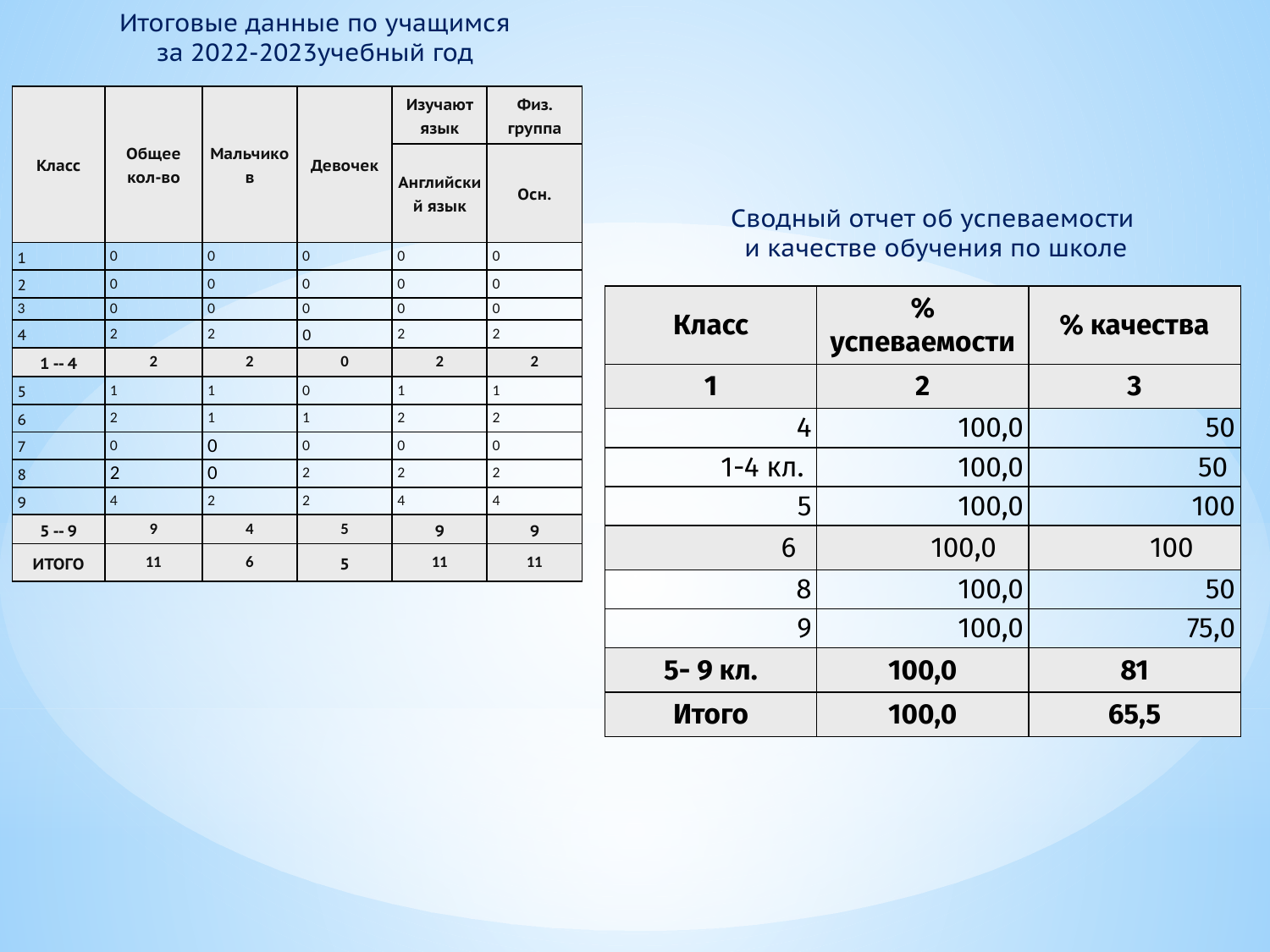

# Итоговые данные по учащимся за 2022-2023учебный год

| Класс | Общее кол-во | Мальчиков | Девочек | Изучают язык | Физ. группа |
| --- | --- | --- | --- | --- | --- |
|  |  |  |  | Английский язык | Осн. |
| 1 | 0 | 0 | 0 | 0 | 0 |
| 2 | 0 | 0 | 0 | 0 | 0 |
| 3 | 0 | 0 | 0 | 0 | 0 |
| 4 | 2 | 2 | 0 | 2 | 2 |
| 1 -- 4 | 2 | 2 | 0 | 2 | 2 |
| 5 | 1 | 1 | 0 | 1 | 1 |
| 6 | 2 | 1 | 1 | 2 | 2 |
| 7 | 0 | 0 | 0 | 0 | 0 |
| 8 | 2 | 0 | 2 | 2 | 2 |
| 9 | 4 | 2 | 2 | 4 | 4 |
| 5 -- 9 | 9 | 4 | 5 | 9 | 9 |
| ИТОГО | 11 | 6 | 5 | 11 | 11 |
Сводный отчет об успеваемости
 и качестве обучения по школе
| Класс | % успеваемости | % качества |
| --- | --- | --- |
| 1 | 2 | 3 |
| 4 | 100,0 | 50 |
| 1-4 кл. | 100,0 | 50 |
| 5 | 100,0 | 100 |
| 6 | 100,0 | 100 |
| 8 | 100,0 | 50 |
| 9 | 100,0 | 75,0 |
| 5- 9 кл. | 100,0 | 81 |
| Итого | 100,0 | 65,5 |